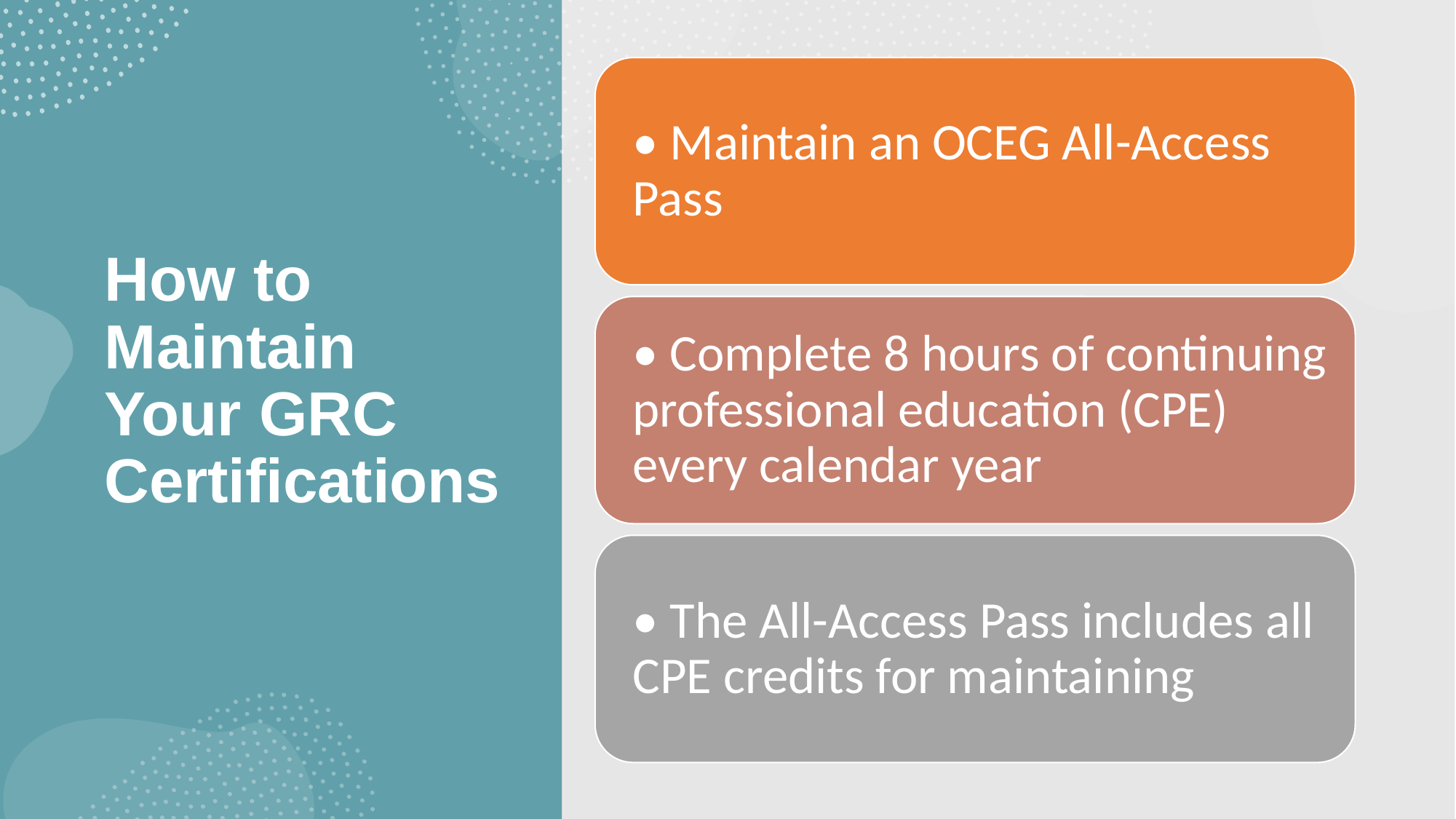

• Maintain an OCEG All-Access Pass
• Complete 8 hours of continuing professional education (CPE) every calendar year
• The All-Access Pass includes all CPE credits for maintaining
# How to Maintain Your GRC Certifications